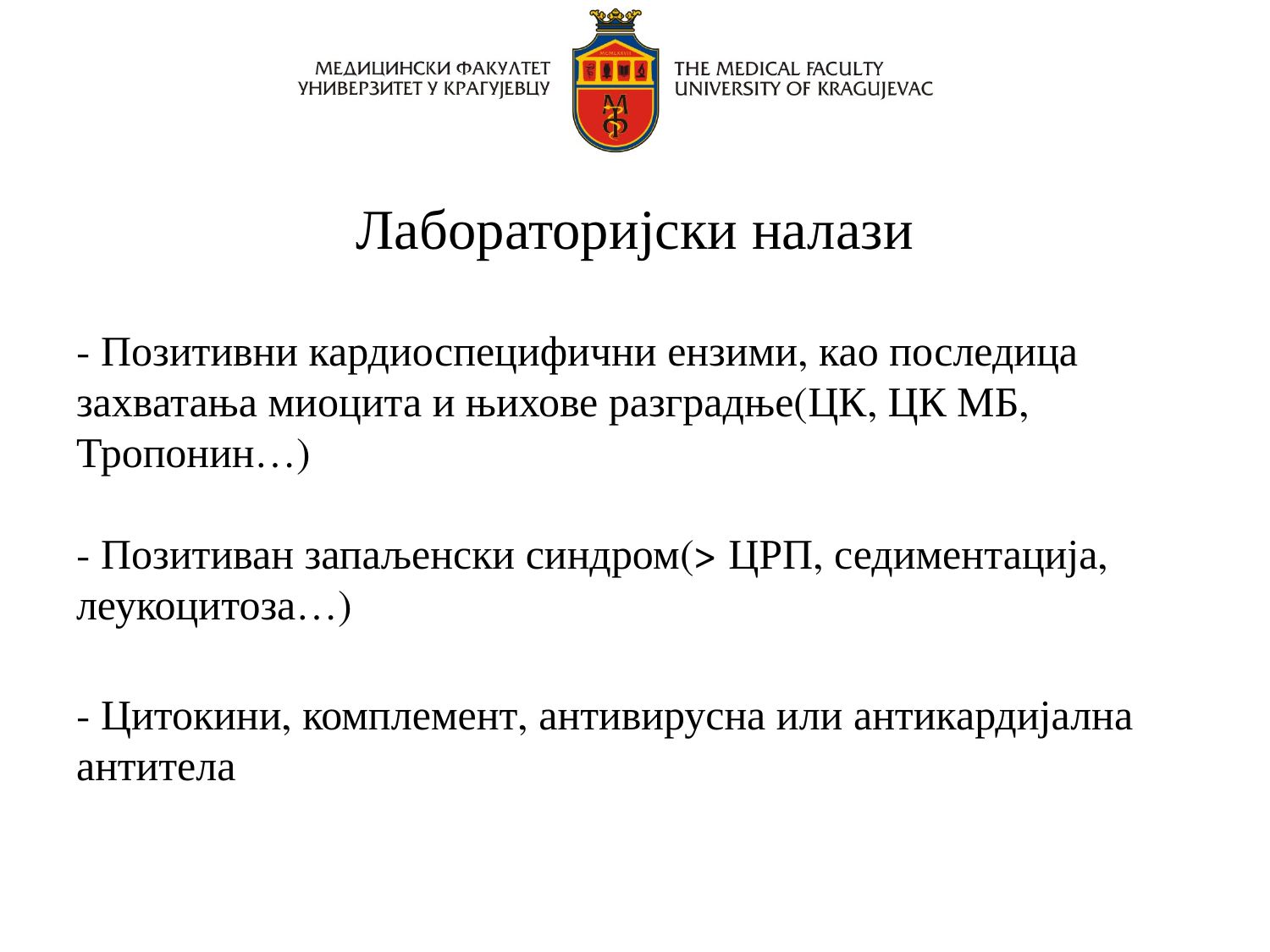

# Лабораторијски налази
- Позитивни кардиоспецифични ензими, као последица захватања миоцита и њихове разградње(ЦК, ЦК МБ, Тропонин…)

- Позитиван запаљенски синдром(> ЦРП, седиментација, леукоцитоза…)

- Цитокини, комплемент, антивирусна или антикардијална антитела